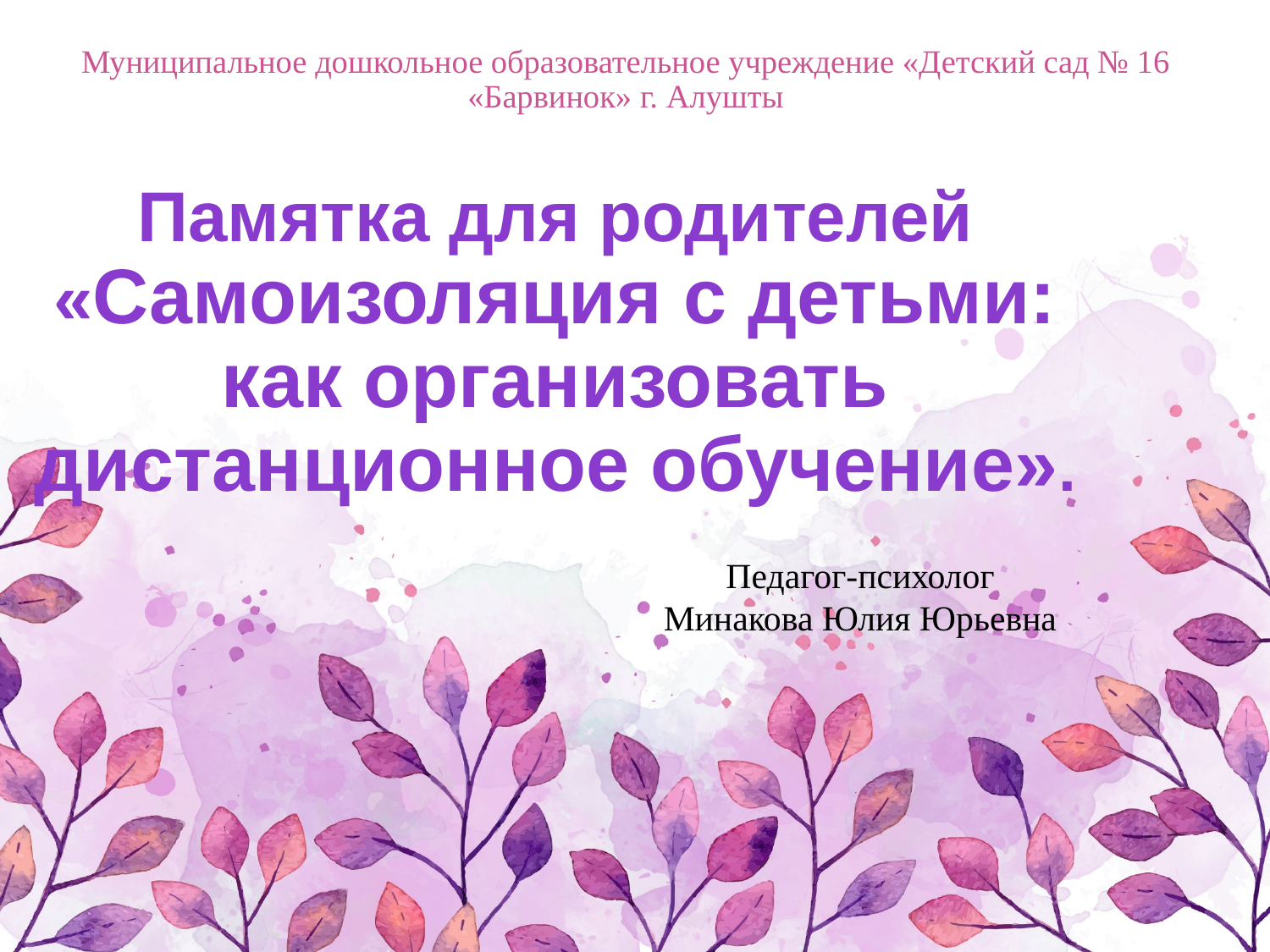

Муниципальное дошкольное образовательное учреждение «Детский сад № 16 «Барвинок» г. Алушты
# Памятка для родителей «Самоизоляция с детьми: как организовать дистанционное обучение».
Педагог-психолог
Минакова Юлия Юрьевна